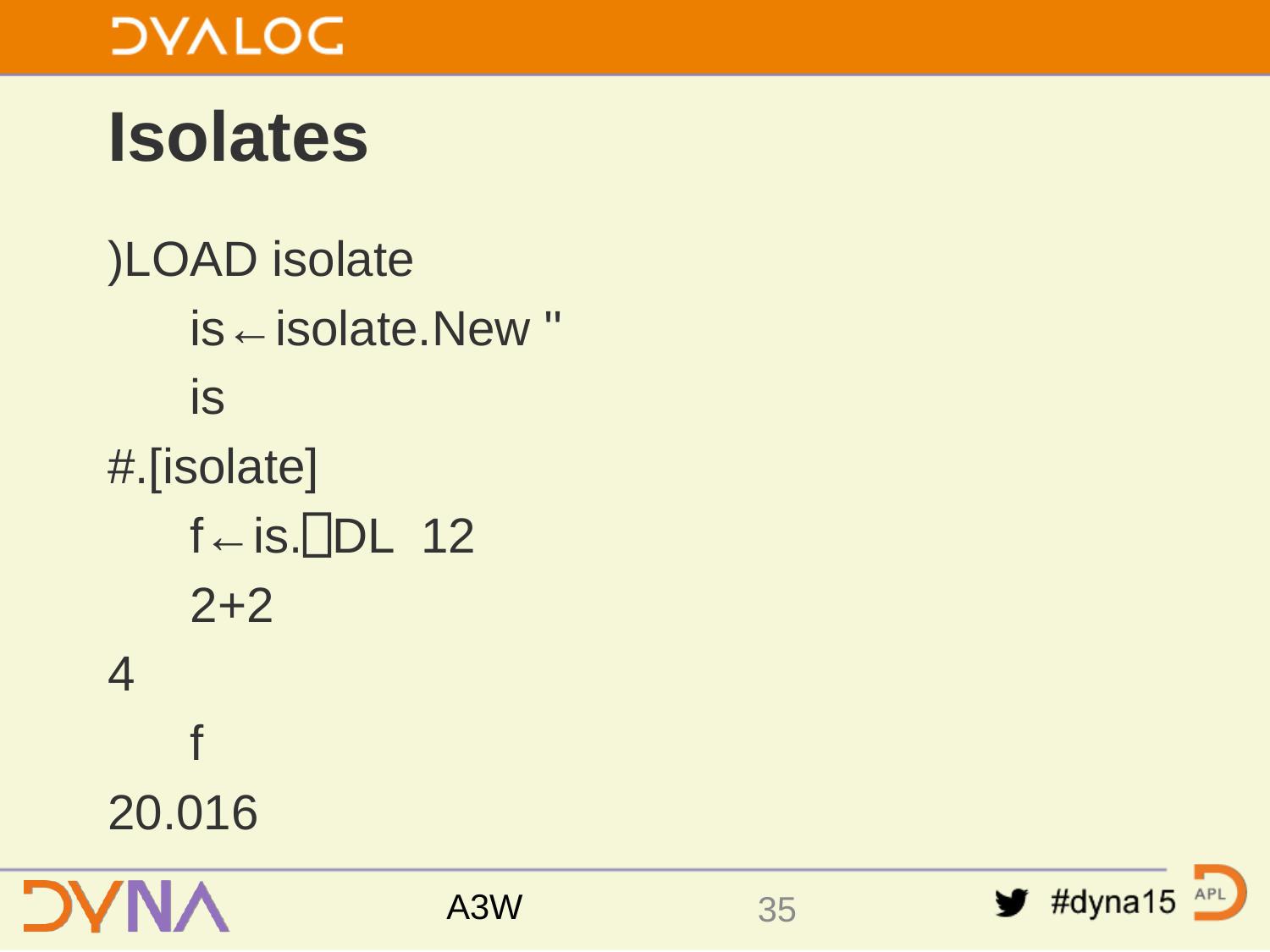

# Isolates
)LOAD isolate
      is←isolate.New ''
      is
#.[isolate]
      f←is.⎕DL  12
      2+2
4
      f
20.016

35
A3W